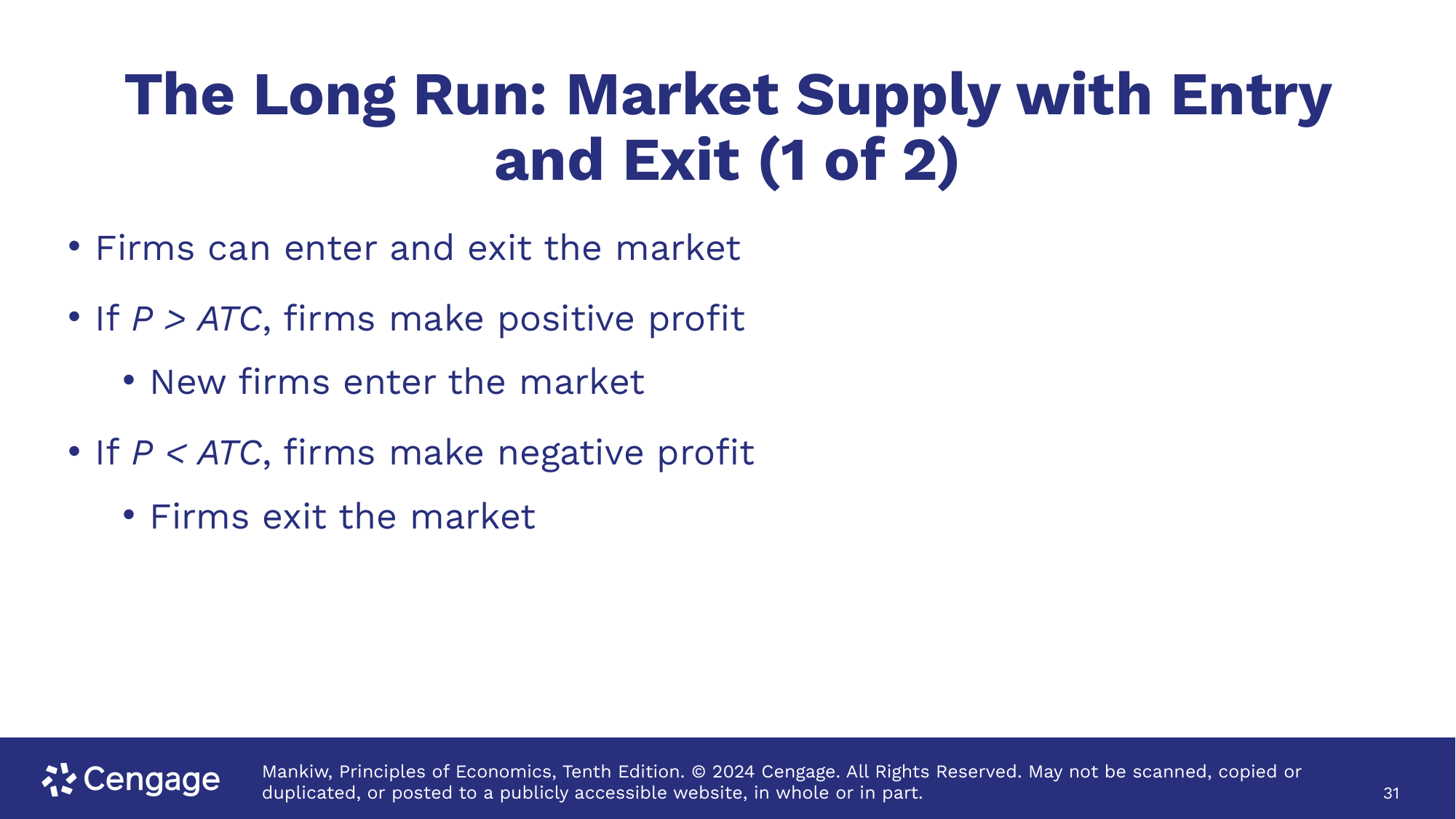

# The Long Run: Market Supply with Entry and Exit (1 of 2)
Firms can enter and exit the market
If P > ATC, firms make positive profit
New firms enter the market
If P < ATC, firms make negative profit
Firms exit the market